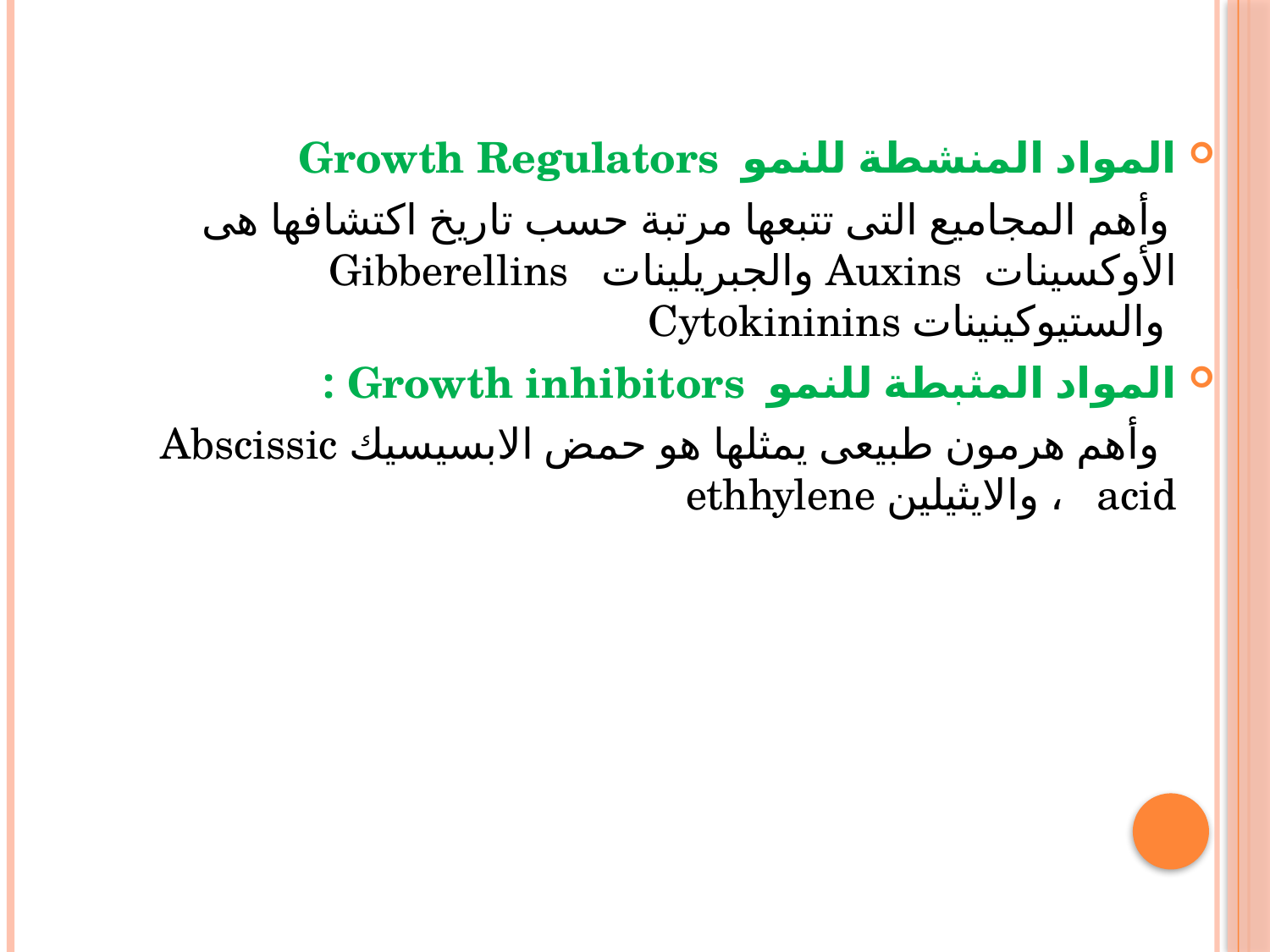

المواد المنشطة للنمو  Growth Regulators
    وأهم المجاميع التى تتبعها مرتبة حسب تاريخ اكتشافها هى الأوكسينات  Auxins والجبريلينات   Gibberellins  والستيوكينينات Cytokininins
المواد المثبطة للنمو  Growth inhibitors :
     وأهم هرمون طبيعى يمثلها هو حمض الابسيسيك Abscissic acid   ، والايثيلين ethhylene